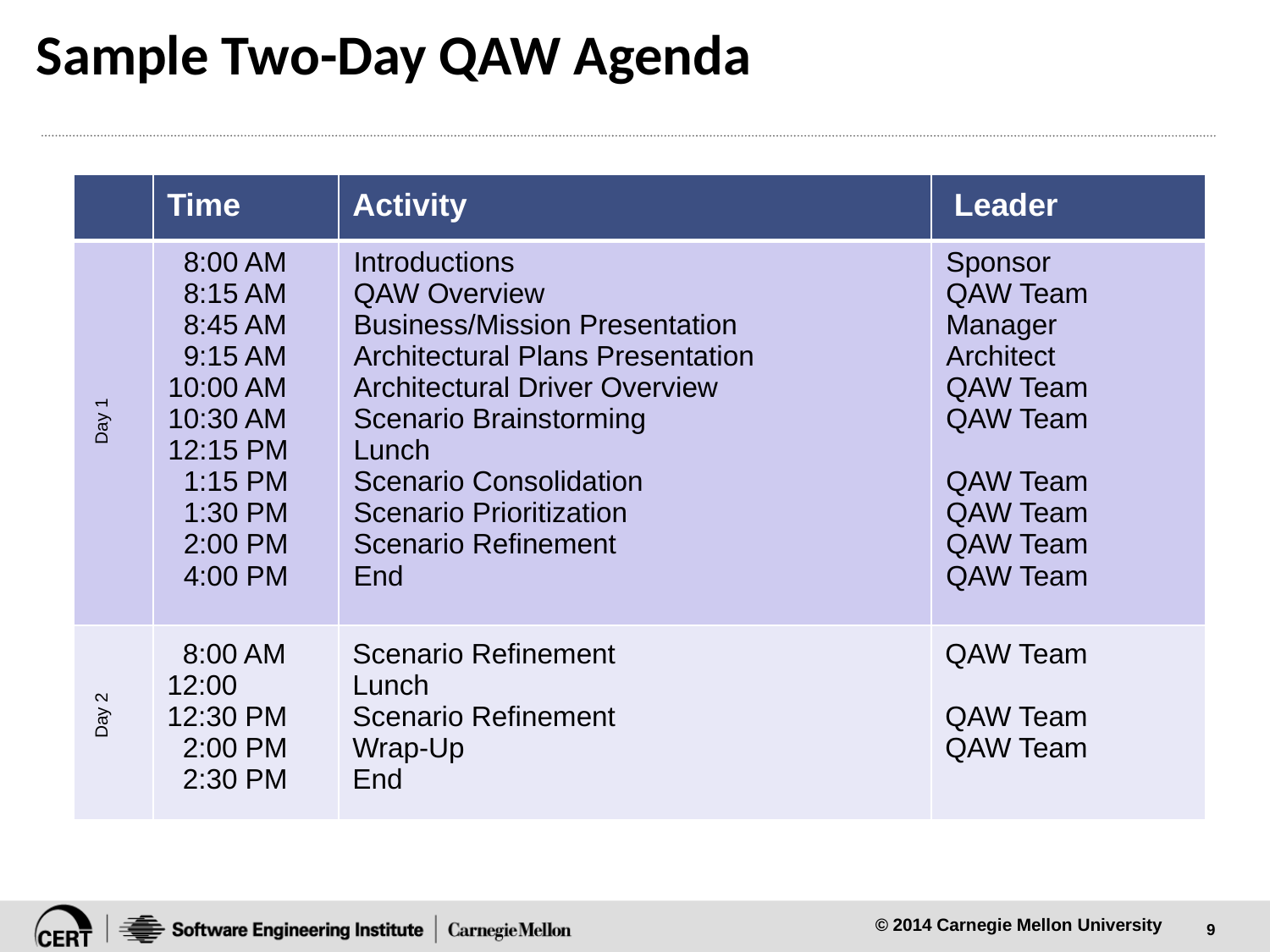

# Sample Two-Day QAW Agenda
|  | Time | Activity | Leader |
| --- | --- | --- | --- |
|  | 8:00 AM 8:15 AM 8:45 AM 9:15 AM 10:00 AM 10:30 AM 12:15 PM 1:15 PM 1:30 PM 2:00 PM 4:00 PM | Introductions QAW Overview Business/Mission Presentation Architectural Plans Presentation Architectural Driver Overview Scenario Brainstorming Lunch Scenario Consolidation Scenario Prioritization Scenario Refinement End | Sponsor QAW Team Manager Architect QAW Team QAW Team QAW Team QAW Team QAW Team QAW Team |
|  | 8:00 AM 12:00 12:30 PM 2:00 PM 2:30 PM | Scenario Refinement Lunch Scenario Refinement Wrap-Up End | QAW Team QAW Team QAW Team |
Day 1
Day 2